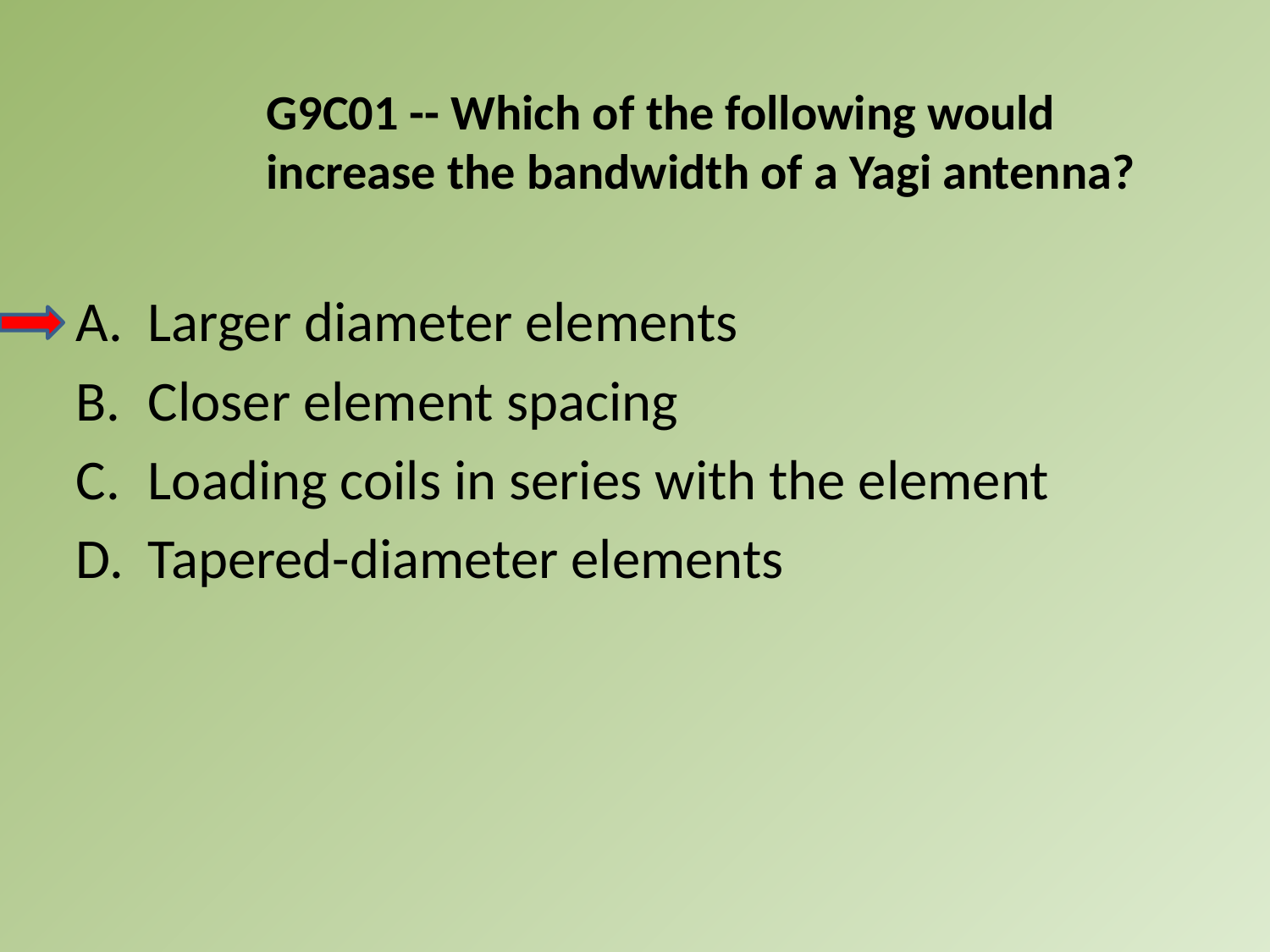

G9C01 -- Which of the following would increase the bandwidth of a Yagi antenna?
A.	Larger diameter elements
B.	Closer element spacing
C.	Loading coils in series with the element
D.	Tapered-diameter elements